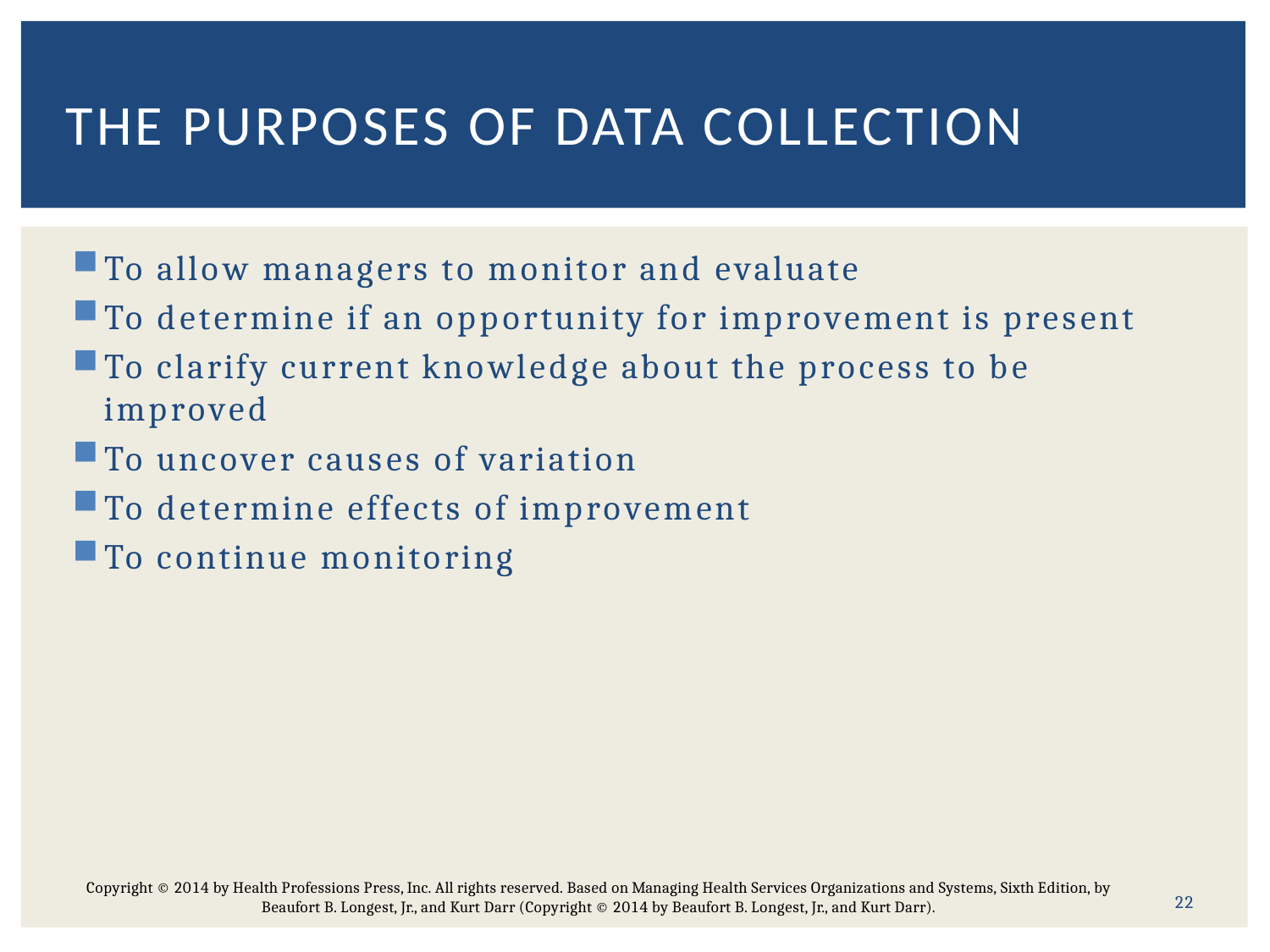

# The purposes of data collection
To allow managers to monitor and evaluate
To determine if an opportunity for improvement is present
To clarify current knowledge about the process to be improved
To uncover causes of variation
To determine effects of improvement
To continue monitoring

22